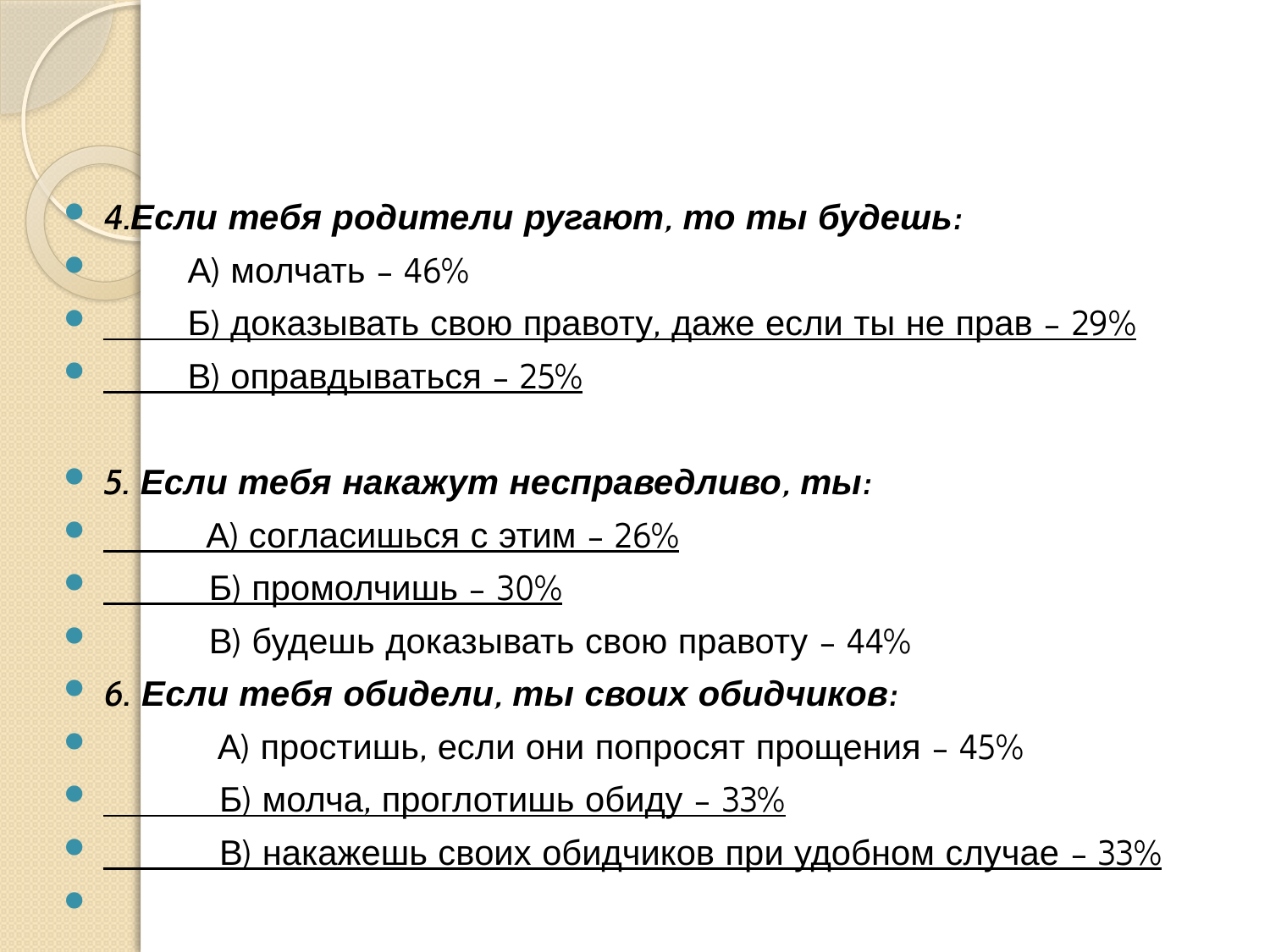

4.Если тебя родители ругают, то ты будешь:
        А) молчать – 46%
        Б) доказывать свою правоту, даже если ты не прав – 29%
        В) оправдываться – 25%

5. Если тебя накажут несправедливо, ты:
         А) согласишься с этим – 26%
          Б) промолчишь – 30%
          В) будешь доказывать свою правоту – 44%
6. Если тебя обидели, ты своих обидчиков:
          А) простишь, если они попросят прощения – 45%
           Б) молча, проглотишь обиду – 33%
           В) накажешь своих обидчиков при удобном случае – 33%